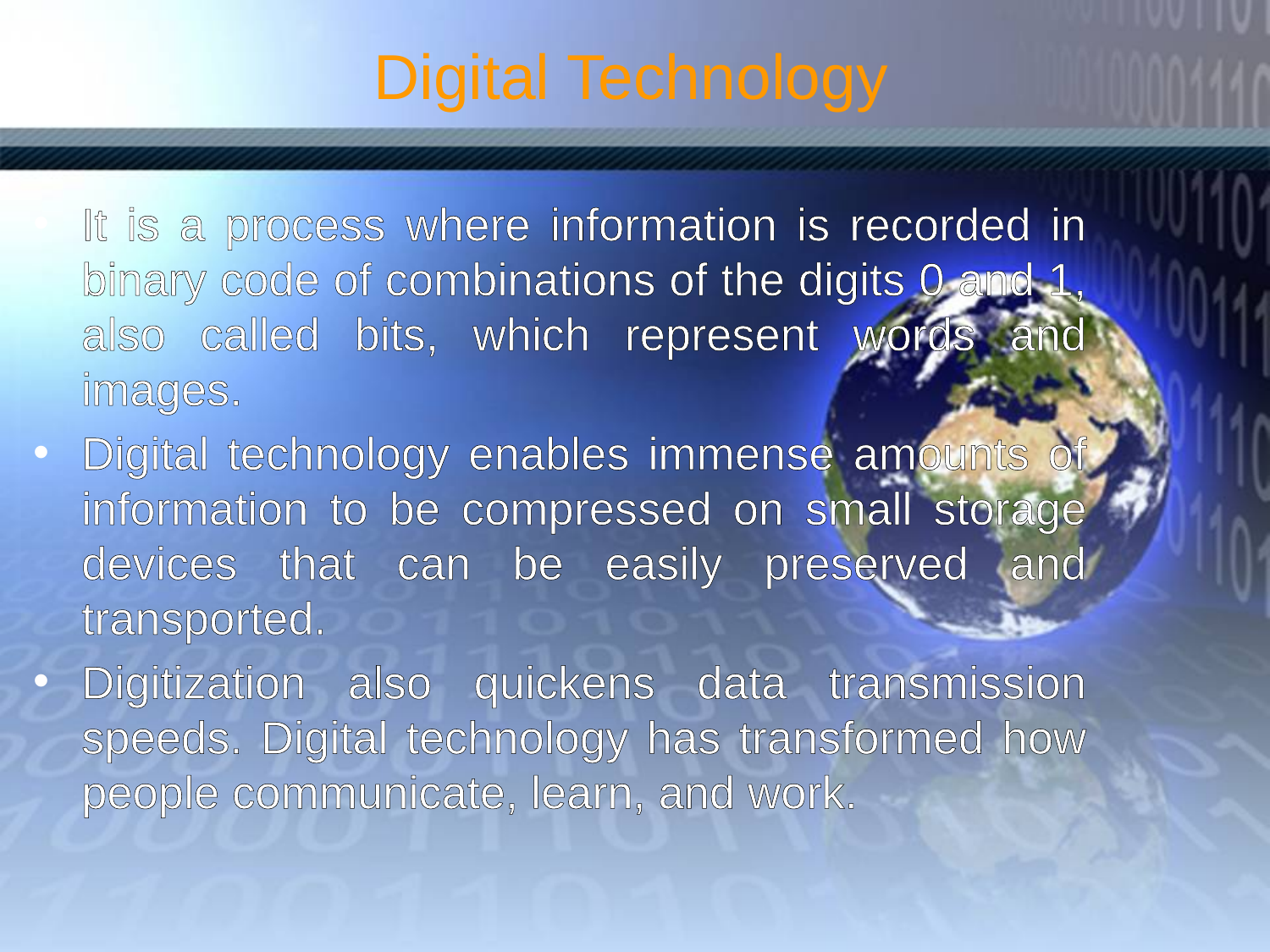

# Digital Technology
It is a process where information is recorded in binary code of combinations of the digits 0 and 1, also called bits, which represent words and images.
Digital technology enables immense amounts of information to be compressed on small storage devices that can be easily preserved and transported.
Digitization also quickens data transmission speeds. Digital technology has transformed how people communicate, learn, and work.